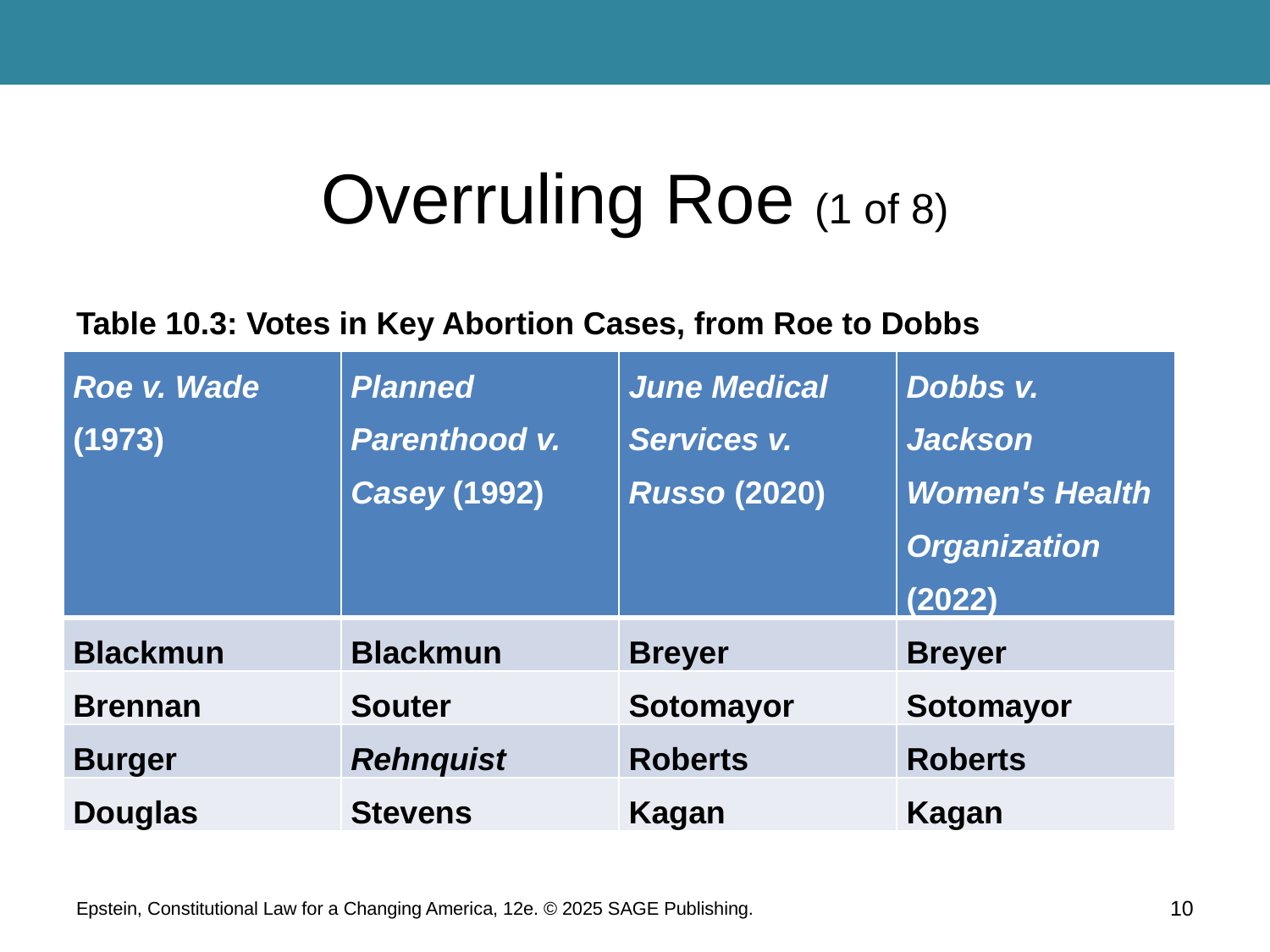

# Overruling Roe (1 of 8)
Table 10.3: Votes in Key Abortion Cases, from Roe to Dobbs

| Roe v. Wade (1973) | Planned Parenthood v. Casey (1992) | June Medical Services v. Russo (2020) | Dobbs v. Jackson Women's Health Organization (2022) |
| --- | --- | --- | --- |
| Blackmun | Blackmun | Breyer | Breyer |
| Brennan | Souter | Sotomayor | Sotomayor |
| Burger | Rehnquist | Roberts | Roberts |
| Douglas | Stevens | Kagan | Kagan |
Epstein, Constitutional Law for a Changing America, 12e. © 2025 SAGE Publishing.
10